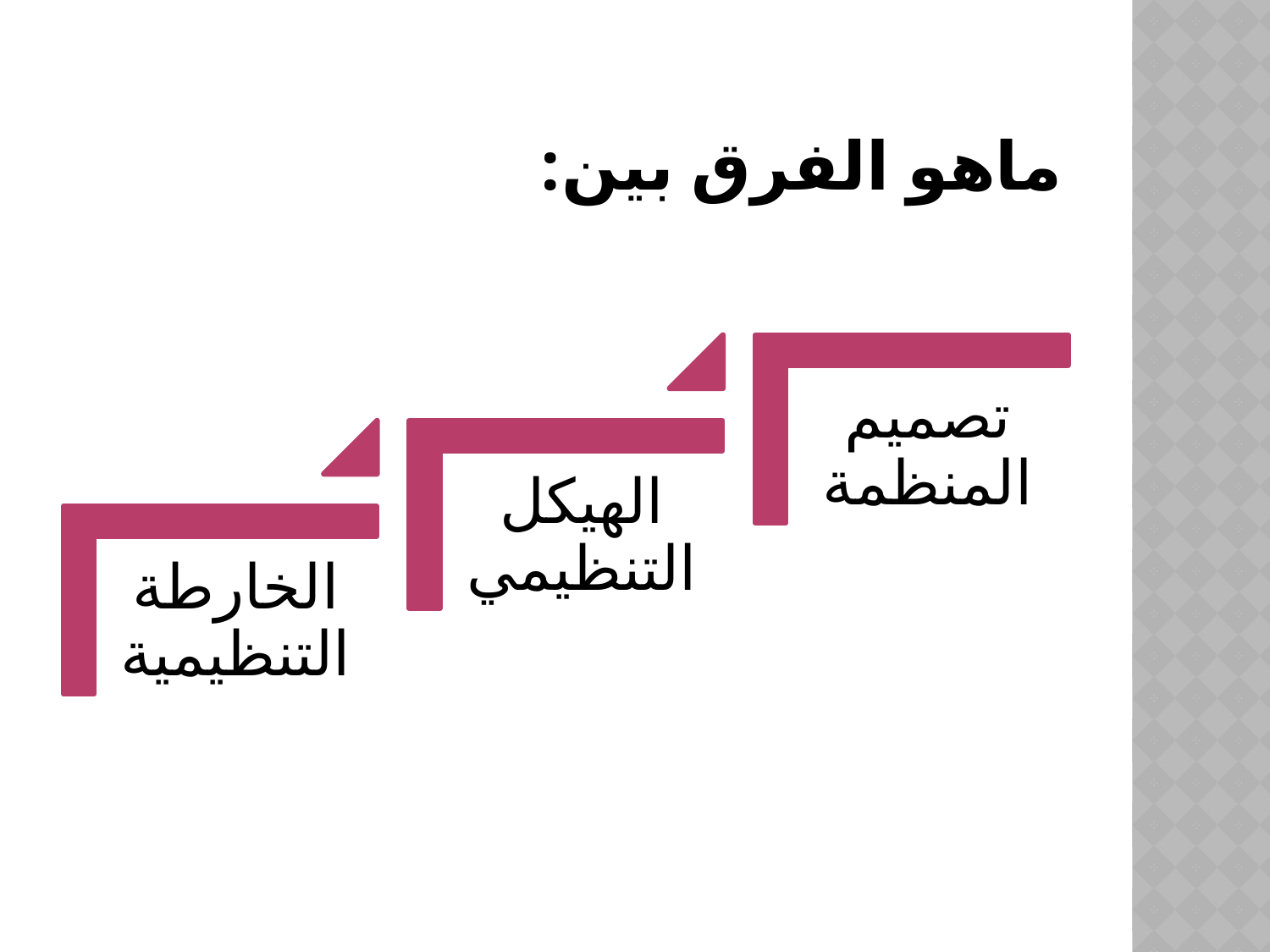

# ماهو الفرق بين:
الخارطة التنظيمية
الهيكل التنظيمي
تصميم المنظمة